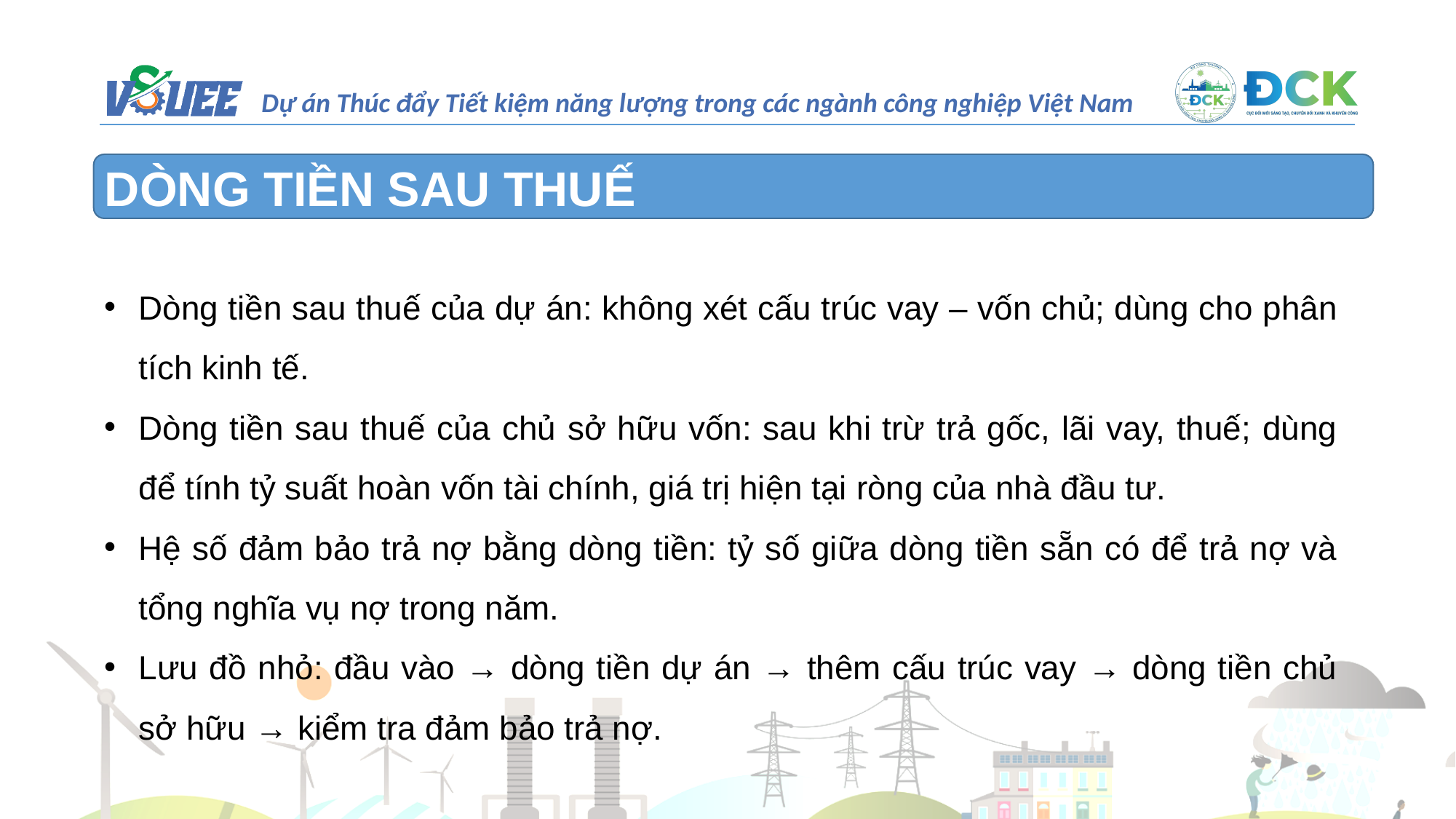

DÒNG TIỀN SAU THUẾ
Dòng tiền sau thuế của dự án: không xét cấu trúc vay – vốn chủ; dùng cho phân tích kinh tế.
Dòng tiền sau thuế của chủ sở hữu vốn: sau khi trừ trả gốc, lãi vay, thuế; dùng để tính tỷ suất hoàn vốn tài chính, giá trị hiện tại ròng của nhà đầu tư.
Hệ số đảm bảo trả nợ bằng dòng tiền: tỷ số giữa dòng tiền sẵn có để trả nợ và tổng nghĩa vụ nợ trong năm.
Lưu đồ nhỏ: đầu vào → dòng tiền dự án → thêm cấu trúc vay → dòng tiền chủ sở hữu → kiểm tra đảm bảo trả nợ.